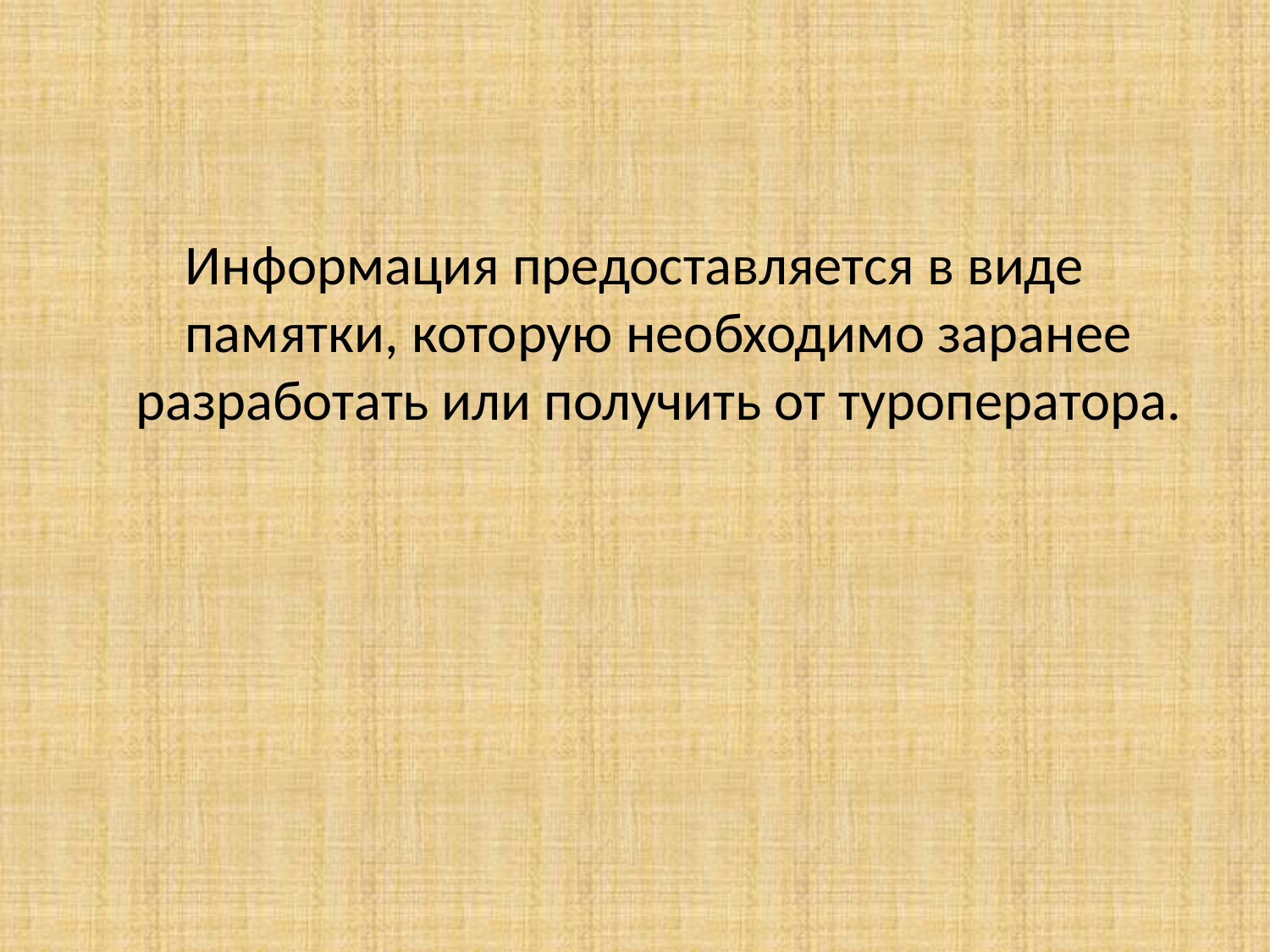

Информация предоставляется в виде памятки, которую необходимо заранее разработать или получить от туроператора.